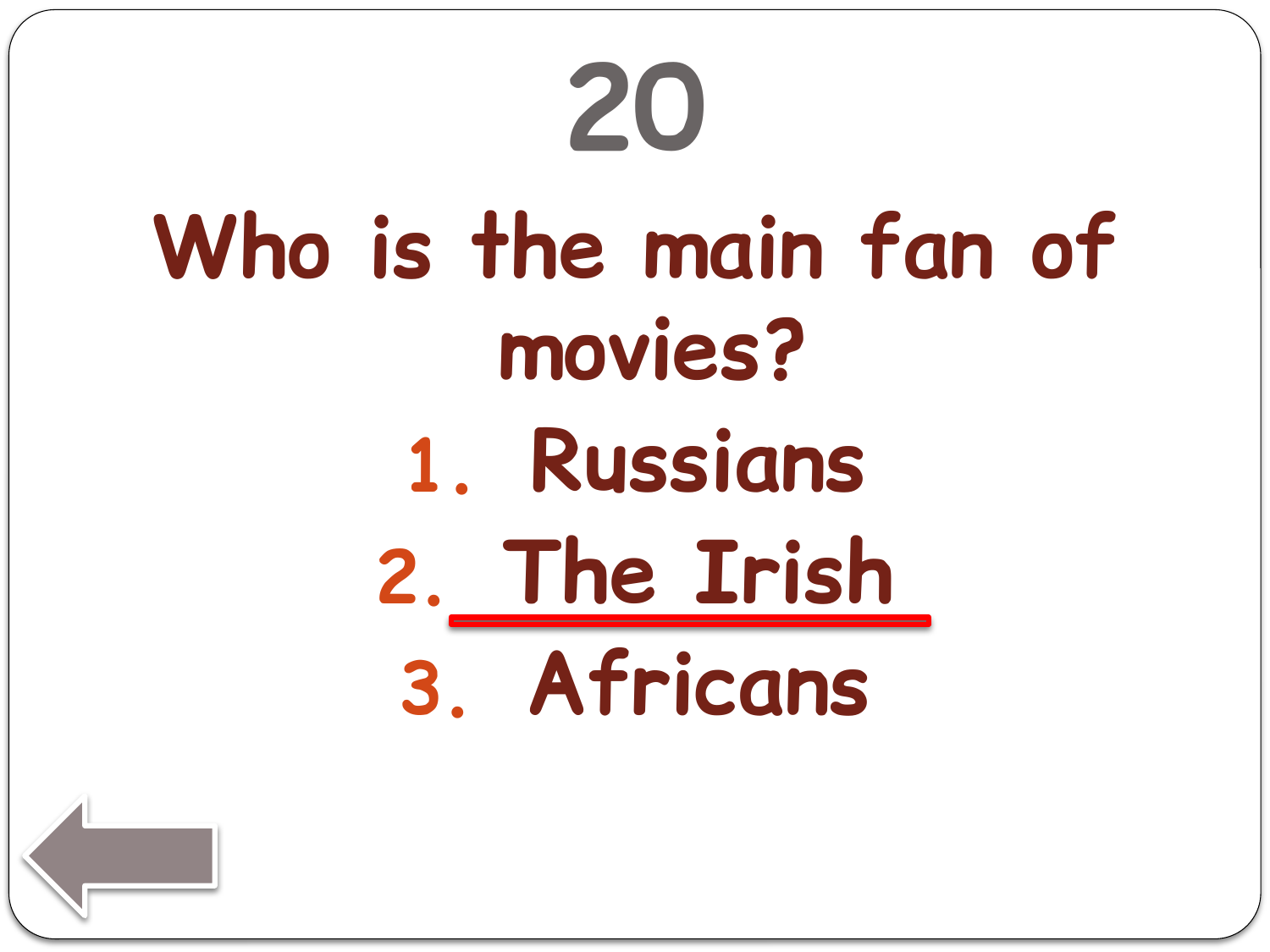

# 20
Who is the main fan of movies?
Russians
The Irish
Africans